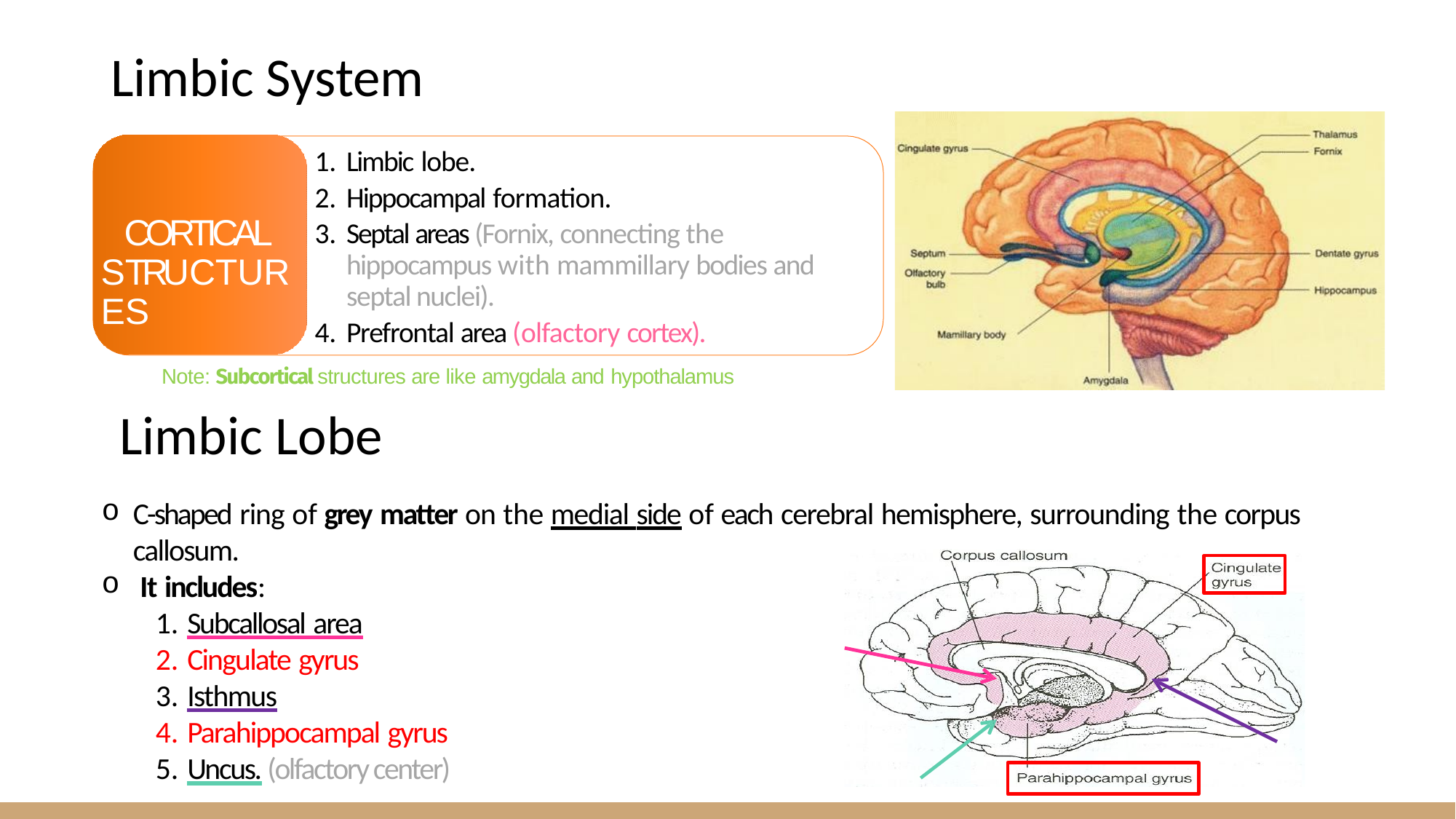

Limbic System

Limbic lobe.
Hippocampal formation.
Septal areas (Fornix, connecting the  hippocampus with mammillary bodies and septal nuclei).
Prefrontal area (olfactory cortex).

CORTICAL  STRUCTURES
Note: Subcortical structures are like amygdala and hypothalamus
Limbic Lobe
C-shaped ring of grey matter on the medial side of each cerebral hemisphere, surrounding the corpus
callosum.
It includes:
Subcallosal area
Cingulate gyrus
Isthmus
Parahippocampal gyrus
Uncus. (olfactory center)